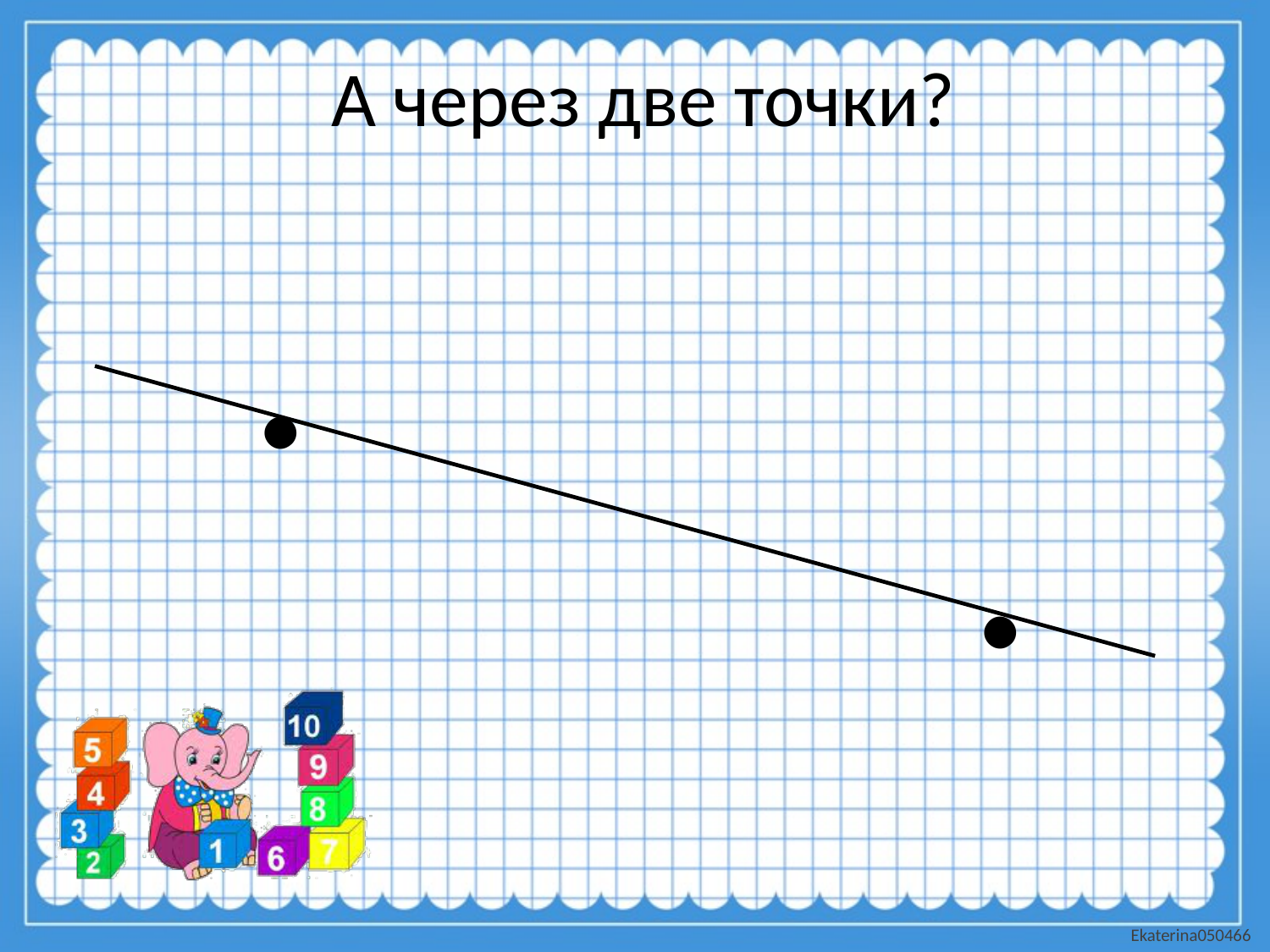

# А через две точки?
.
.